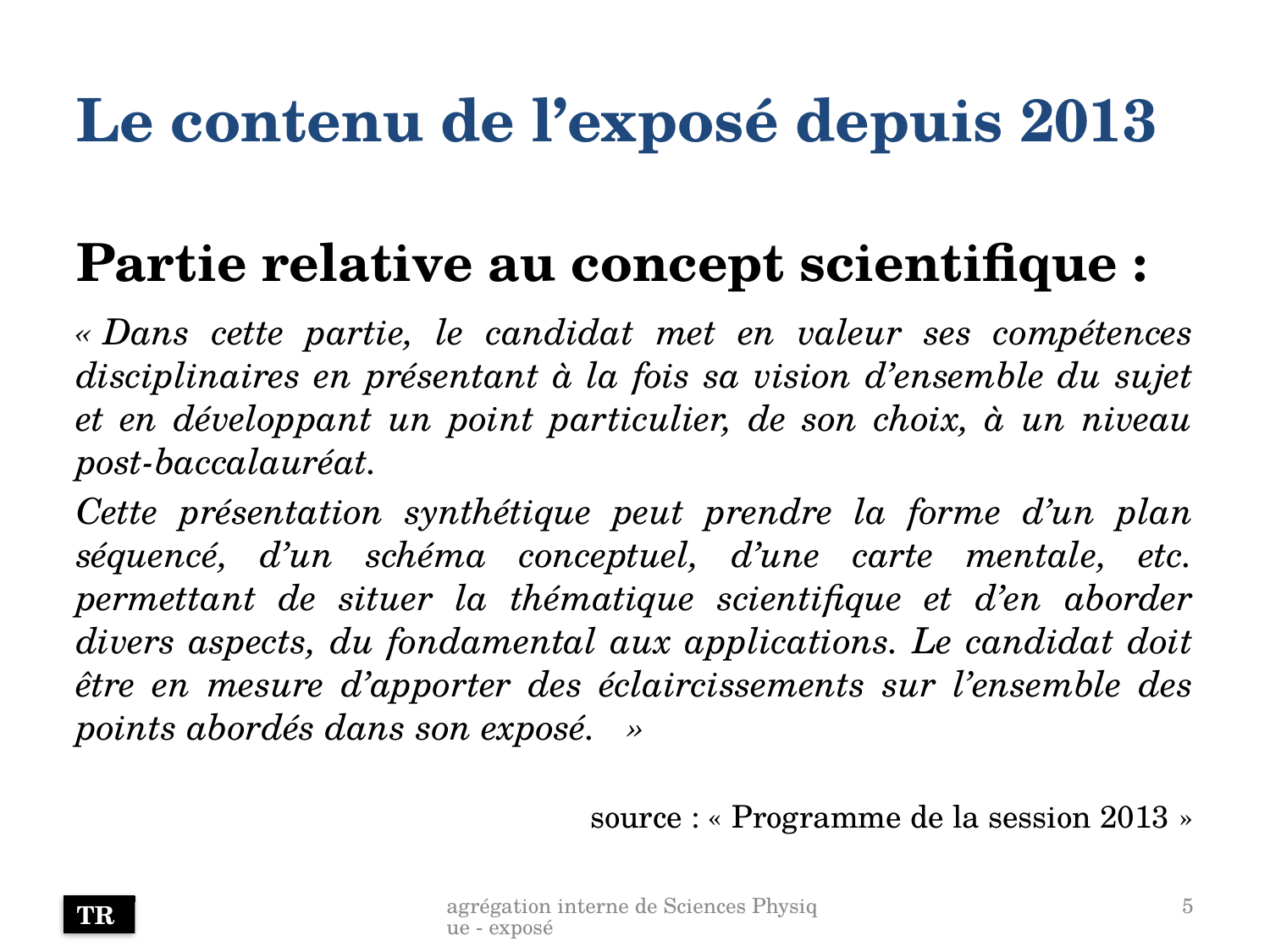

# Le contenu de l’exposé depuis 2013
Partie relative au concept scientifique :
« Dans cette partie, le candidat met en valeur ses compétences disciplinaires en présentant à la fois sa vision d’ensemble du sujet et en développant un point particulier, de son choix, à un niveau post-baccalauréat.
Cette présentation synthétique peut prendre la forme d’un plan séquencé, d’un schéma conceptuel, d’une carte mentale, etc. permettant de situer la thématique scientifique et d’en aborder divers aspects, du fondamental aux applications. Le candidat doit être en mesure d’apporter des éclaircissements sur l’ensemble des points abordés dans son exposé.   »

source : « Programme de la session 2013 »

agrégation interne de Sciences Physique - exposé
5
TR